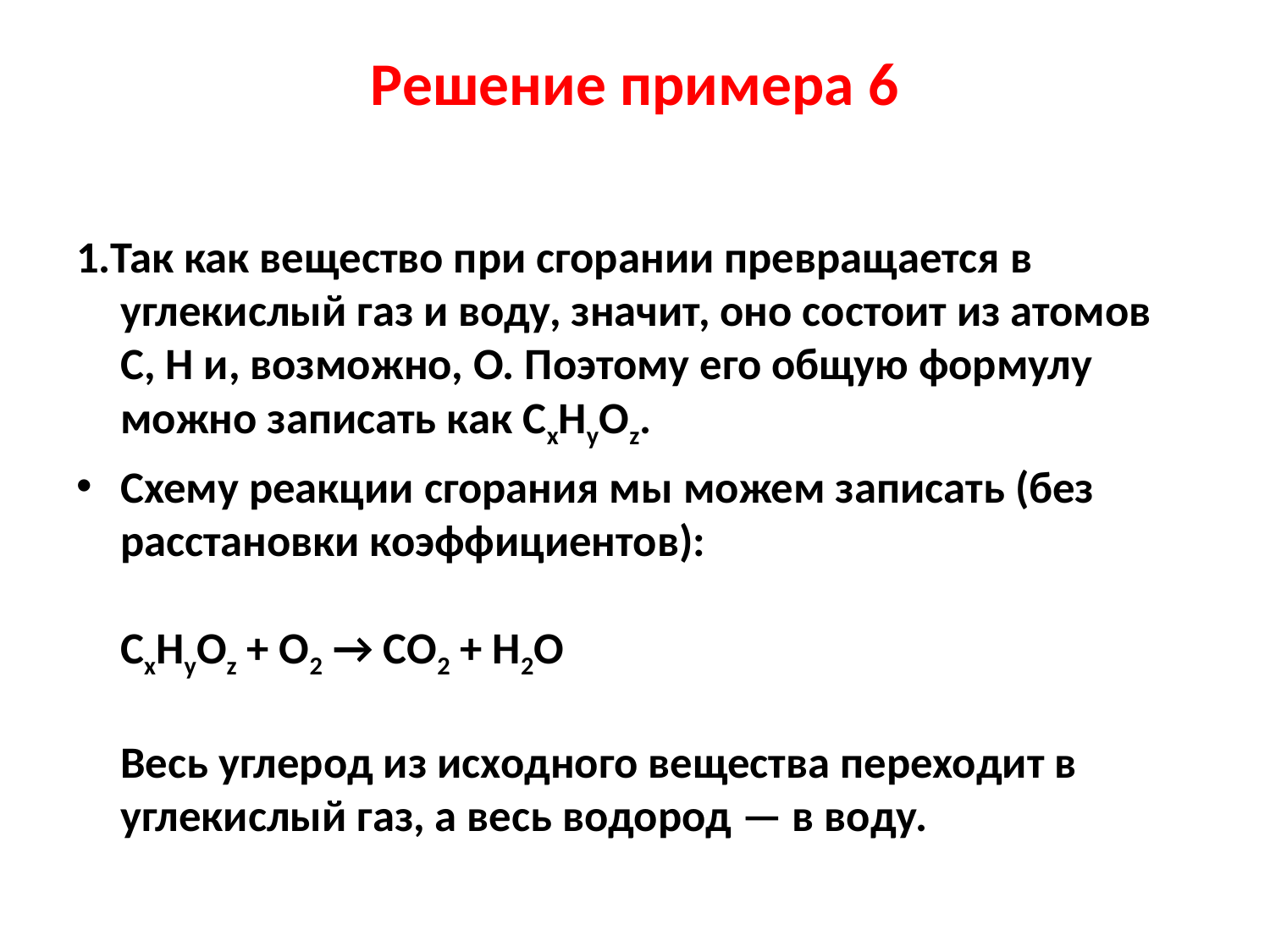

# Решение примера 6
1.Так как вещество при сгорании превращается в углекислый газ и воду, значит, оно состоит из атомов С, Н и, возможно, О. Поэтому его общую формулу можно записать как СхНуОz.
Схему реакции сгорания мы можем записать (без расстановки коэффициентов):
СхНуОz + О2 → CO2 + H2O
Весь углерод из исходного вещества переходит в углекислый газ, а весь водород — в воду.